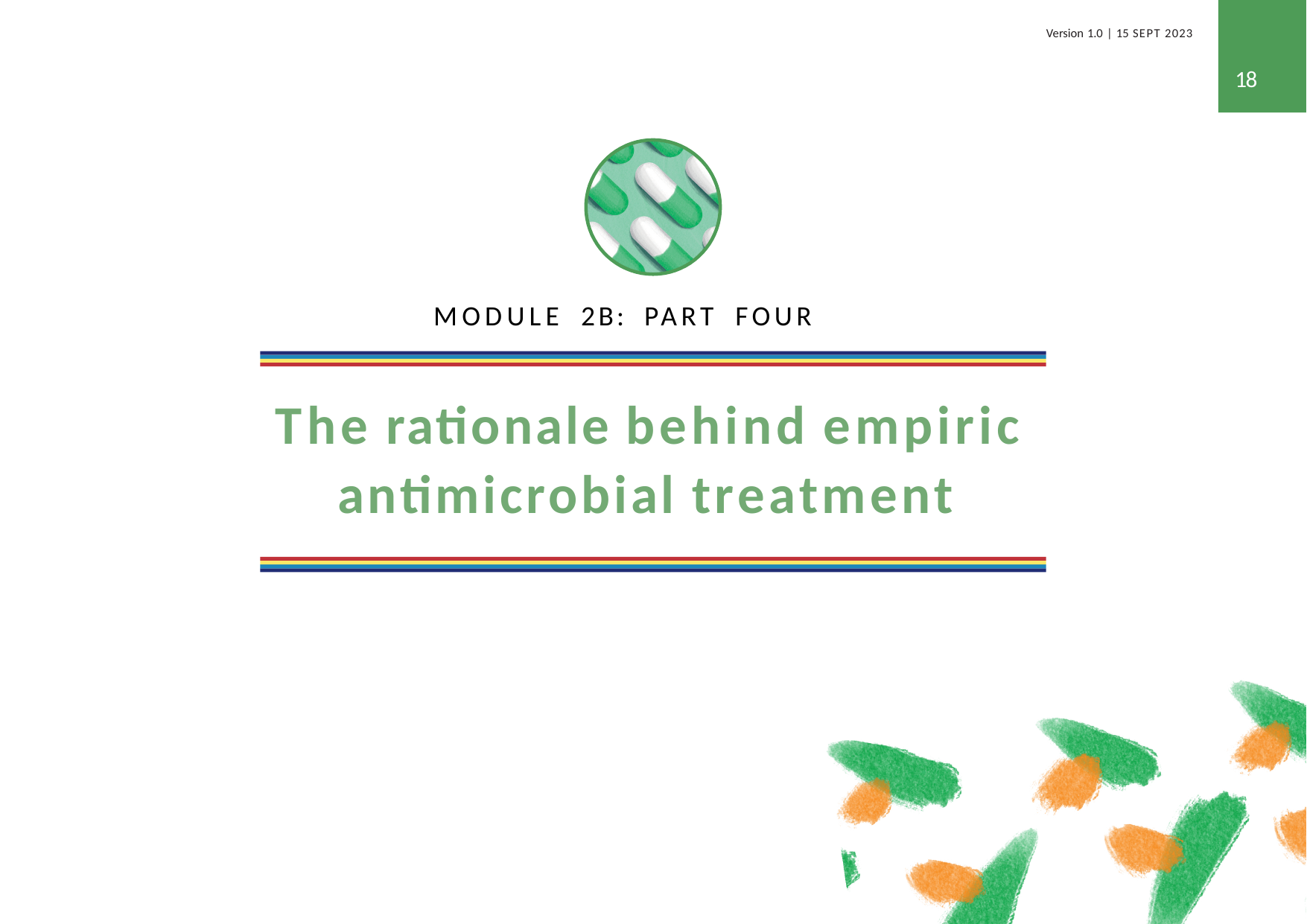

Version 1.0 | 15 SEPT 2023
18
MODULE  2B:  PART  FOUR

The rationale behind empiric antimicrobial treatment